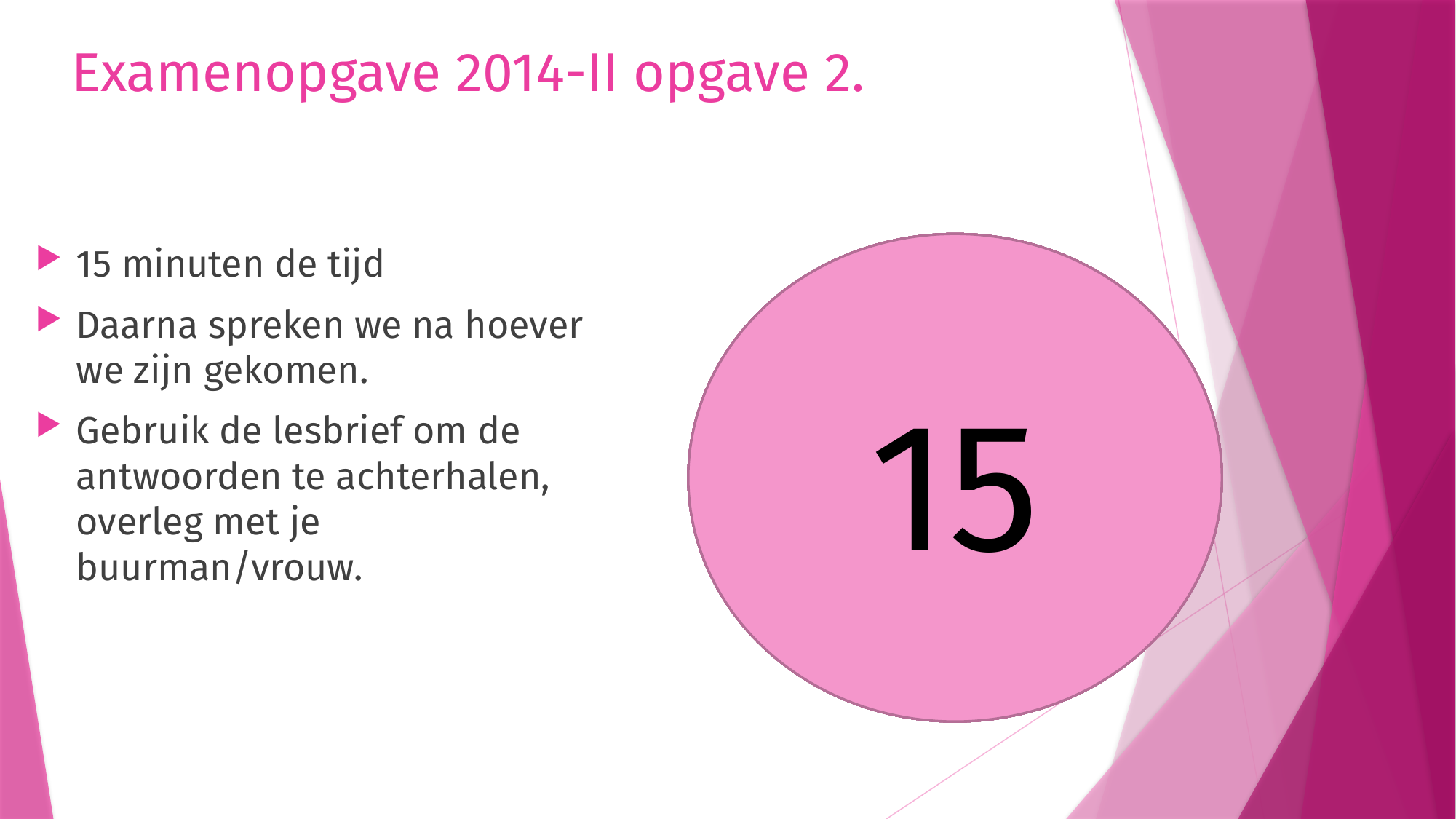

# Examenopgave 2014-II opgave 2.
15
14
15 minuten de tijd
Daarna spreken we na hoever we zijn gekomen.
Gebruik de lesbrief om de antwoorden te achterhalen, overleg met je buurman/vrouw.

12
13
11
10
8
9
5
6
7
4
3
1
2